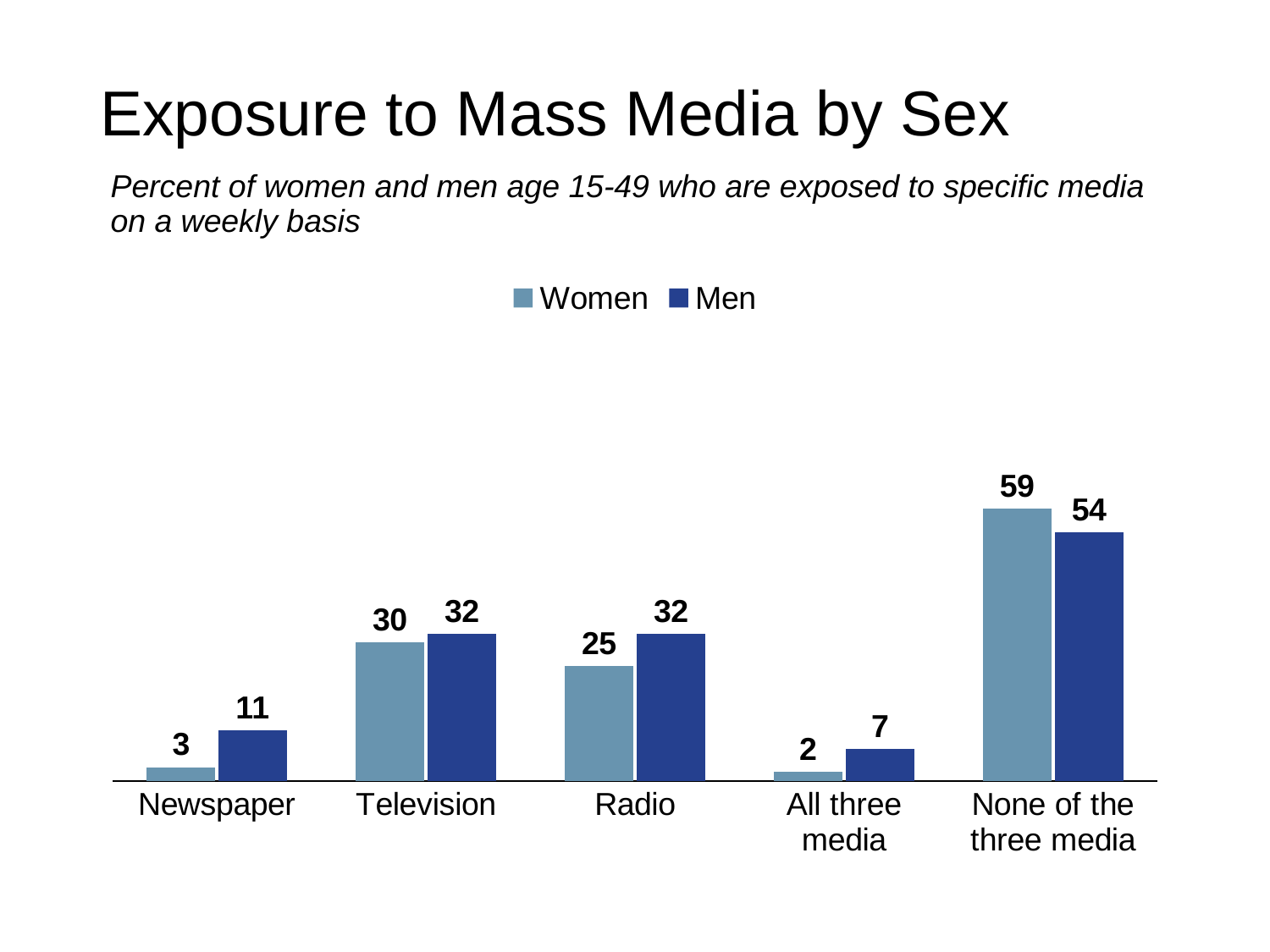

# Exposure to Mass Media by Sex
Percent of women and men age 15-49 who are exposed to specific media on a weekly basis

### Chart

| Category | Women | Men |
|---|---|---|
| Newspaper | 3.0 | 11.0 |
| Television | 30.0 | 32.0 |
| Radio | 25.0 | 32.0 |
| All three media | 2.0 | 7.0 |
| None of the three media | 59.0 | 54.0 |